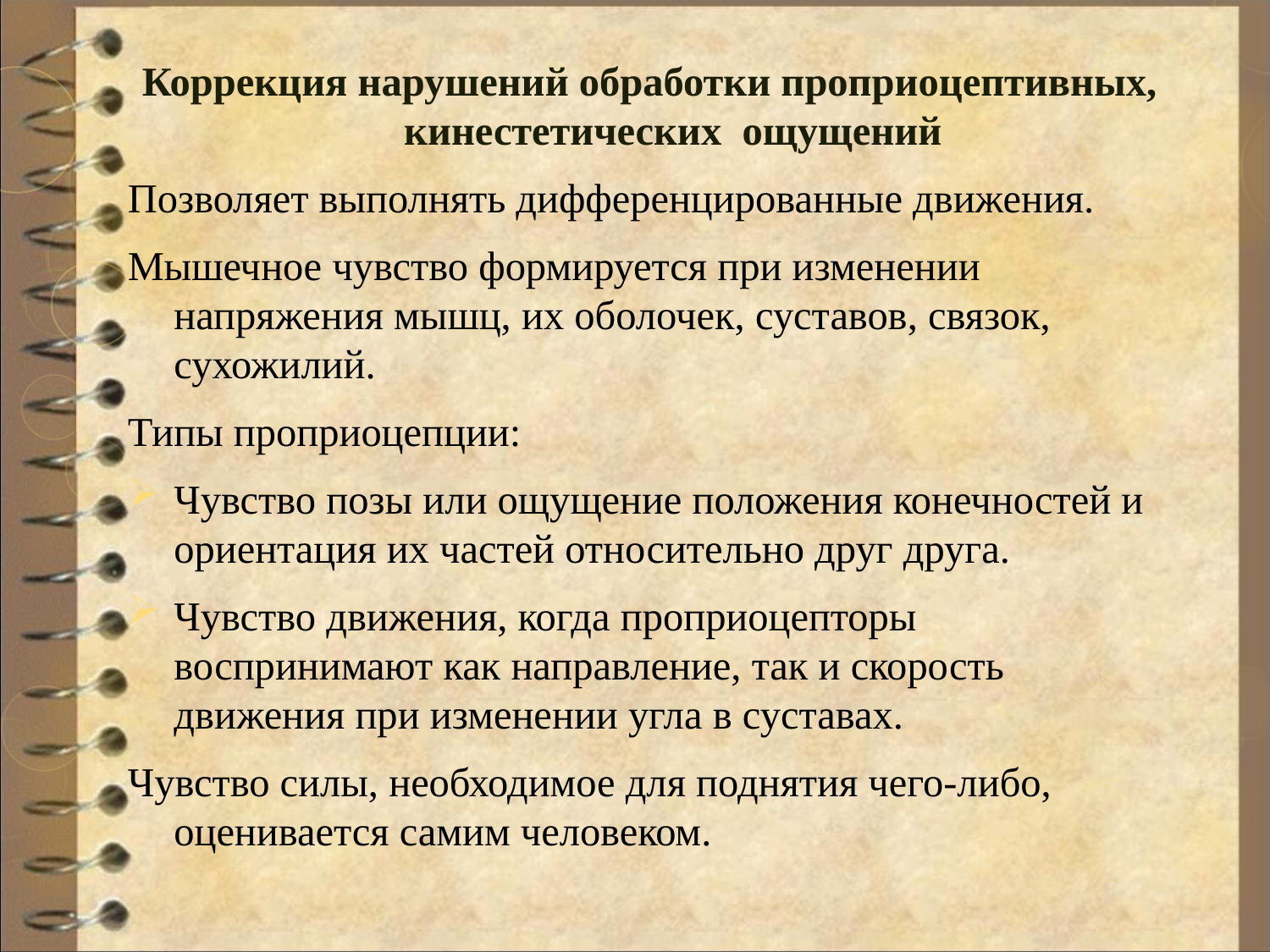

Коррекция нарушений обработки проприоцептивных, кинестетических  ощущений
Позволяет выполнять дифференцированные движения.
Мышечное чувство формируется при изменении напряжения мышц, их оболочек, суставов, связок, сухожилий.
Типы проприоцепции:
Чувство позы или ощущение положения конечностей и ориентация их частей относительно друг друга.
Чувство движения, когда проприоцепторы воспринимают как направление, так и скорость движения при изменении угла в суставах.
Чувство силы, необходимое для поднятия чего-либо, оценивается самим человеком.